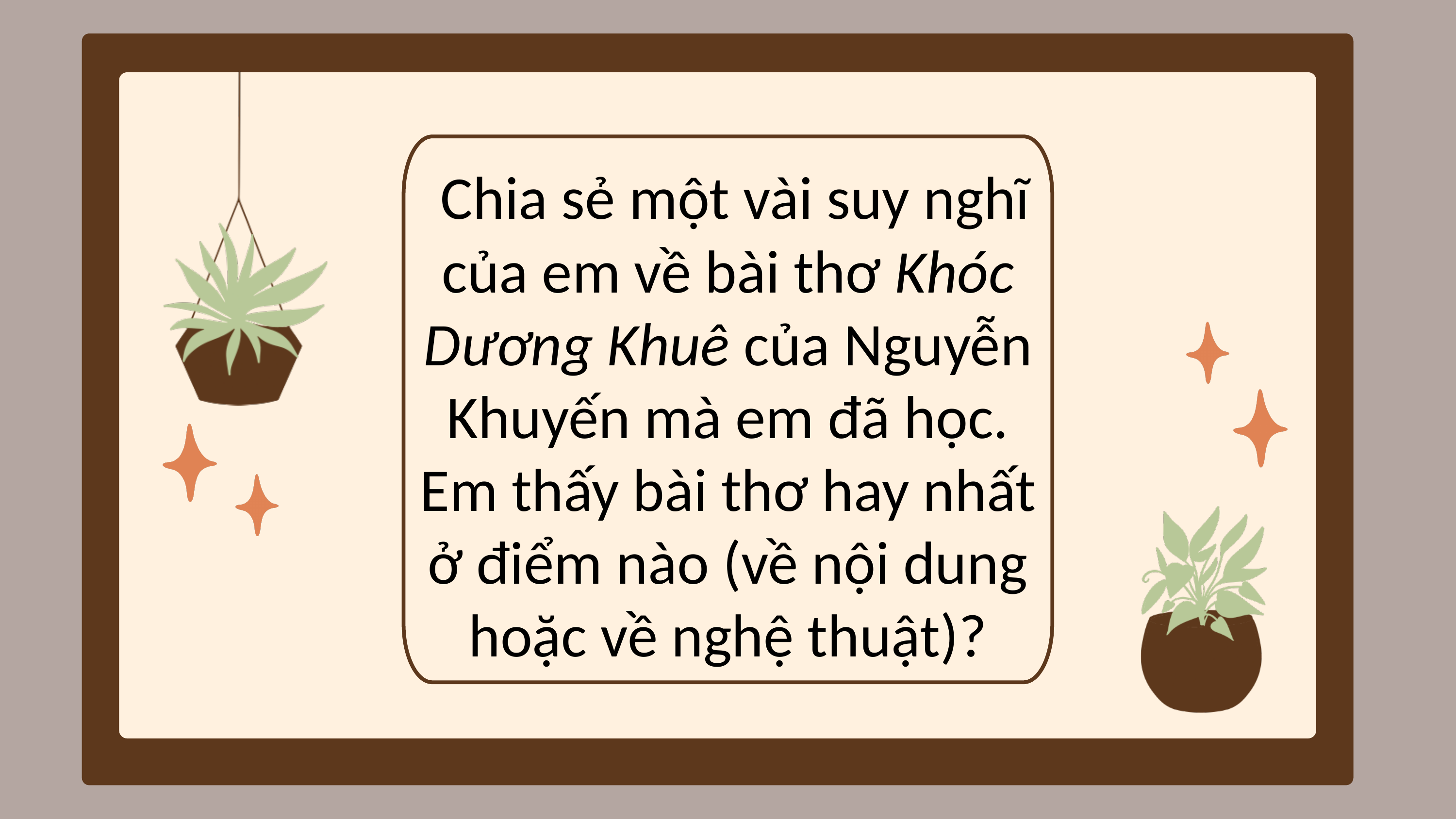

Chia sẻ một vài suy nghĩ của em về bài thơ Khóc Dương Khuê của Nguyễn Khuyến mà em đã học. Em thấy bài thơ hay nhất ở điểm nào (về nội dung hoặc về nghệ thuật)?